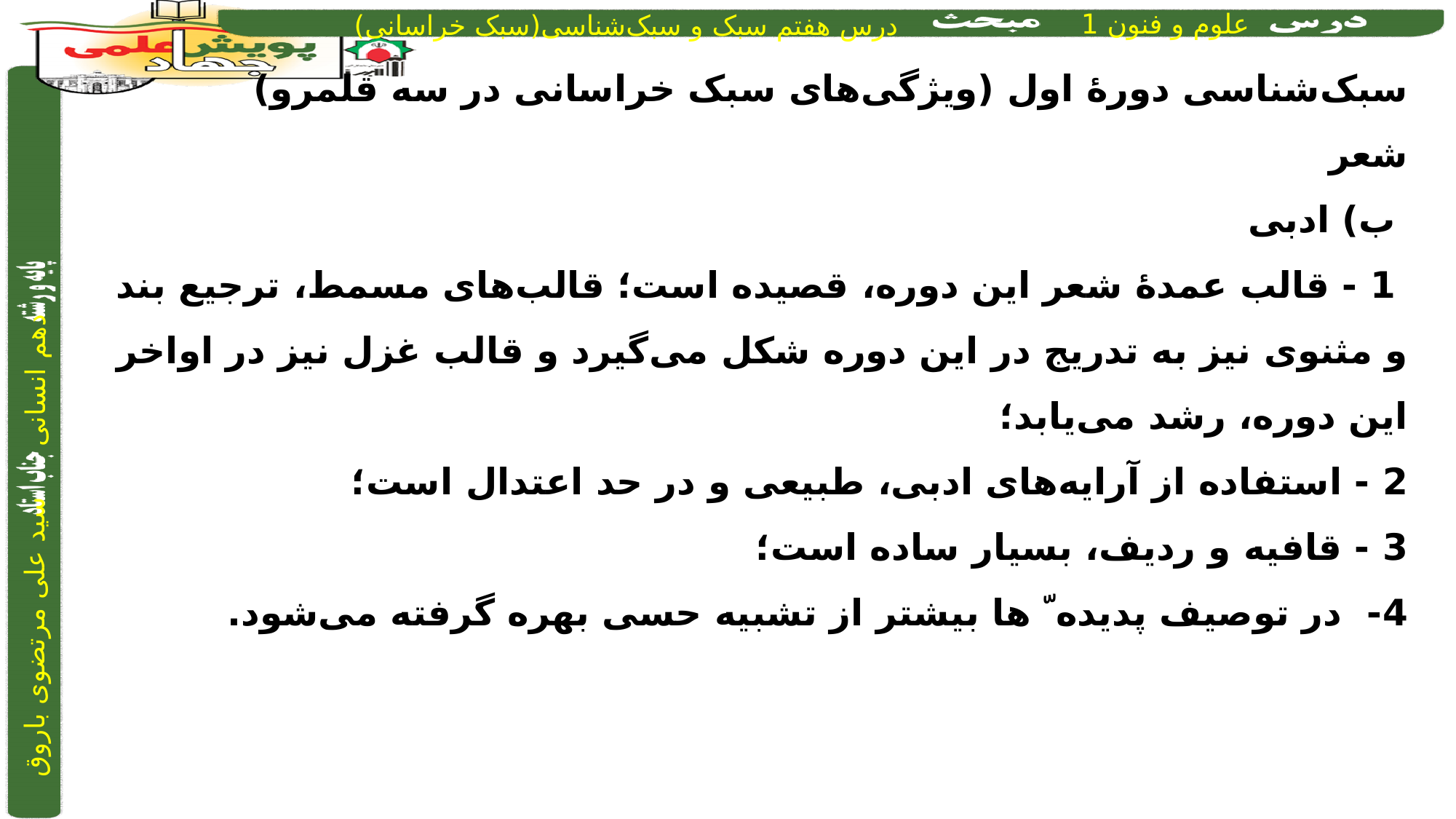

سبک‌شناسی دورۀ اول (ویژگی‌های سبک خراسانی در سه قلمرو)
شعر
 ب) ادبی
 1 - قالب عمدۀ شعر این دوره، قصیده است؛ قالب‌های مسمط، ترجیع بند و مثنوی نیز به تدریج در این دوره شکل می‌گیرد و قالب غزل نیز در اواخر این دوره، رشد می‌یابد؛
2 - استفاده از آرایه‌های ادبی، طبیعی و در حد اعتدال است؛
3 - قافیه و ردیف، بسیار ساده است؛
4-  در توصیف پدیده ّ ها بیشتر از تشبیه حسی بهره گرفته می‌شود.